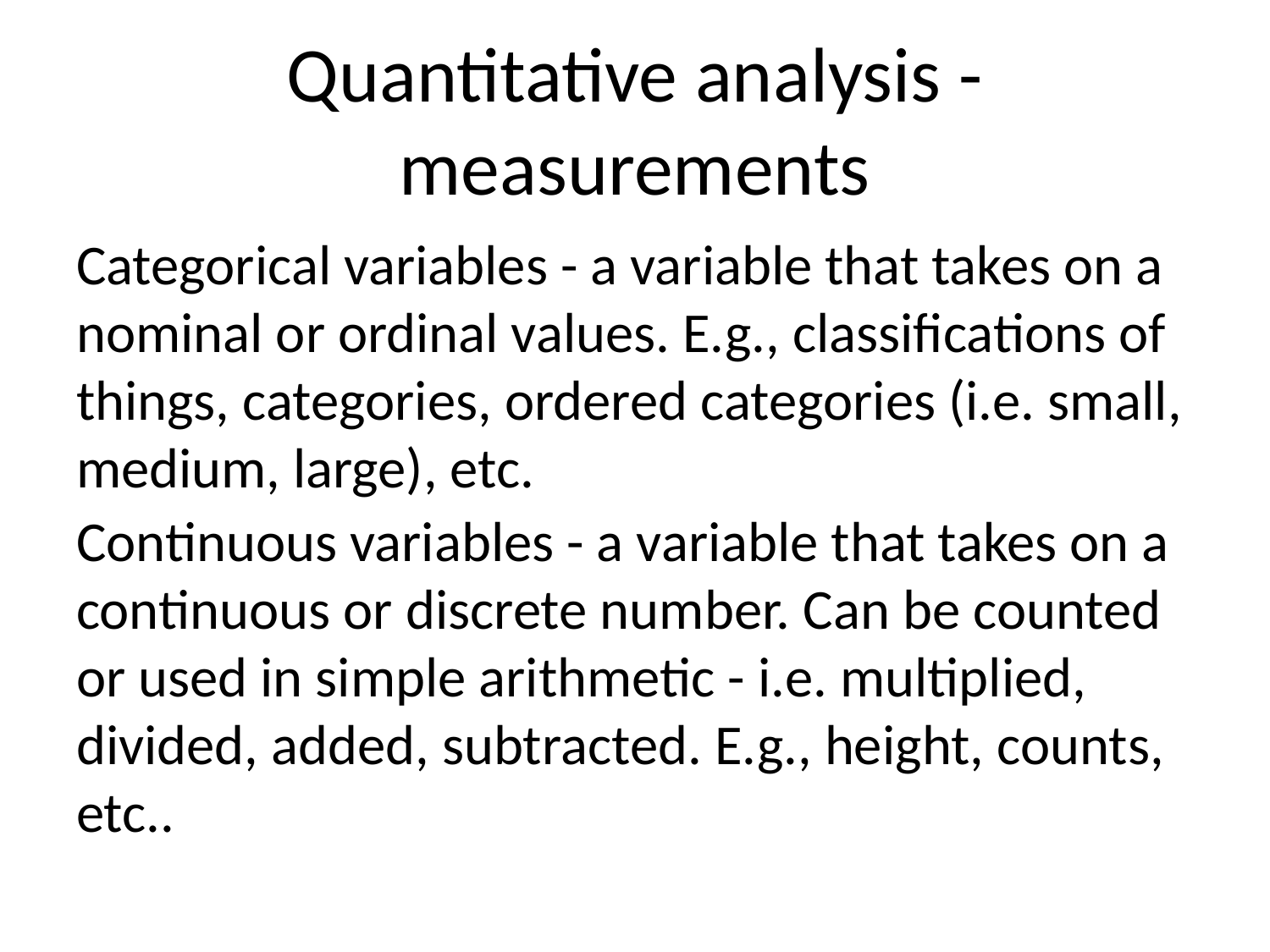

# Quantitative analysis - measurements
Categorical variables - a variable that takes on a nominal or ordinal values. E.g., classifications of things, categories, ordered categories (i.e. small, medium, large), etc.
Continuous variables - a variable that takes on a continuous or discrete number. Can be counted or used in simple arithmetic - i.e. multiplied, divided, added, subtracted. E.g., height, counts, etc..